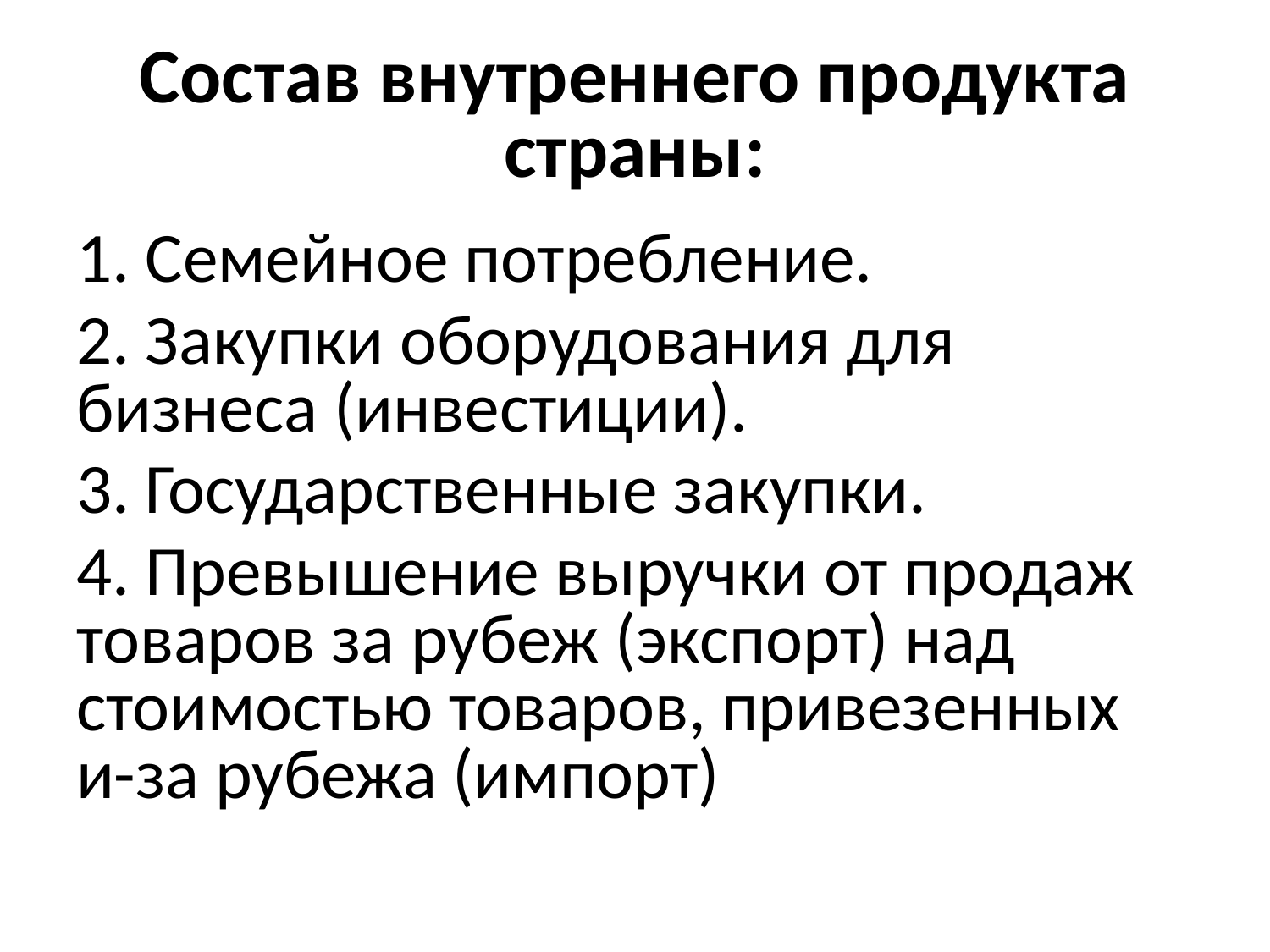

# Состав внутреннего продукта страны:
1. Семейное потребление.
2. Закупки оборудования для бизнеса (инвестиции).
3. Государственные закупки.
4. Превышение выручки от продаж товаров за рубеж (экспорт) над стоимостью товаров, привезенных и-за рубежа (импорт)